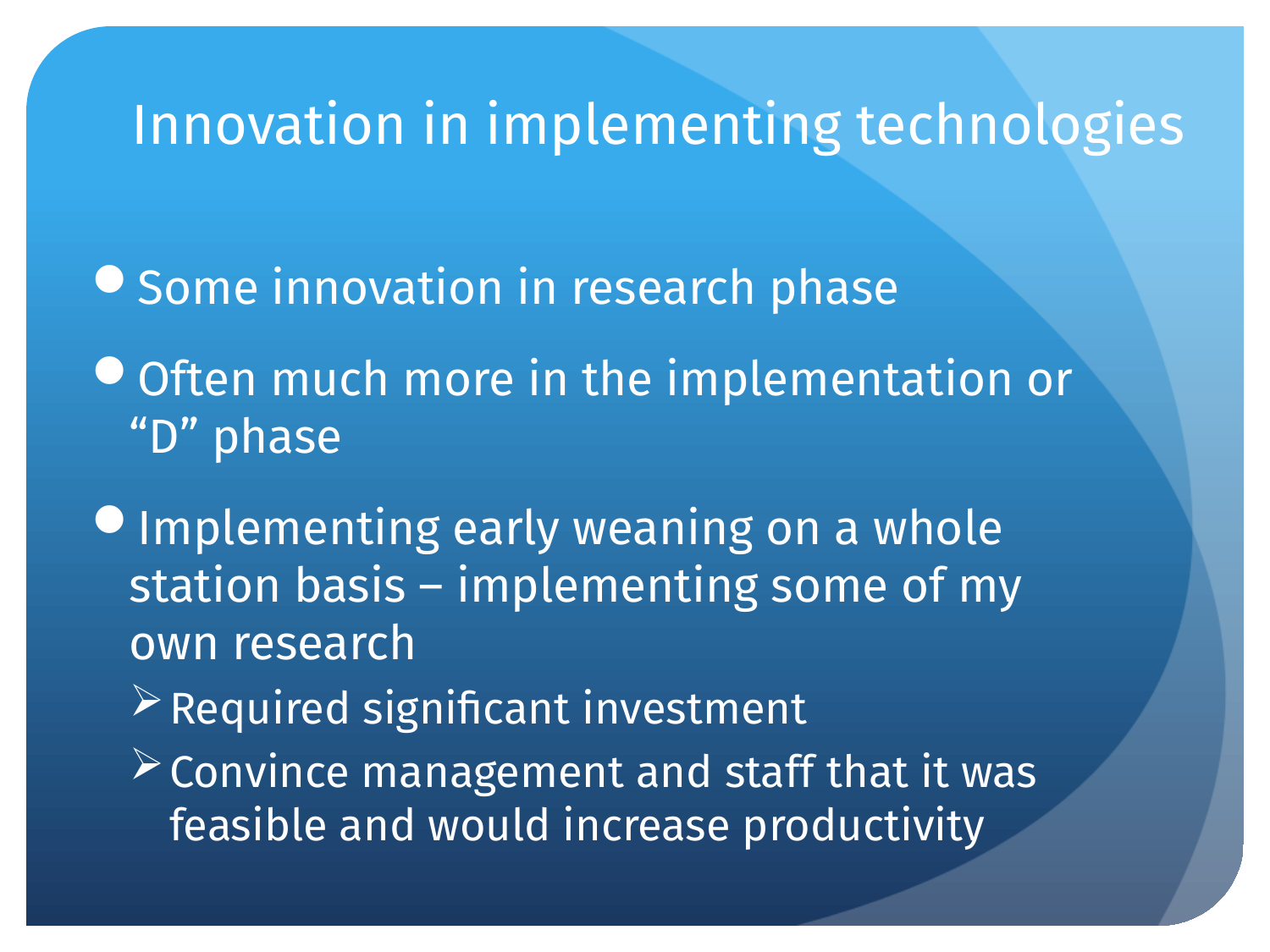

Innovation in implementing technologies
Some innovation in research phase
Often much more in the implementation or “D” phase
Implementing early weaning on a whole station basis – implementing some of my own research
Required significant investment
Convince management and staff that it was feasible and would increase productivity